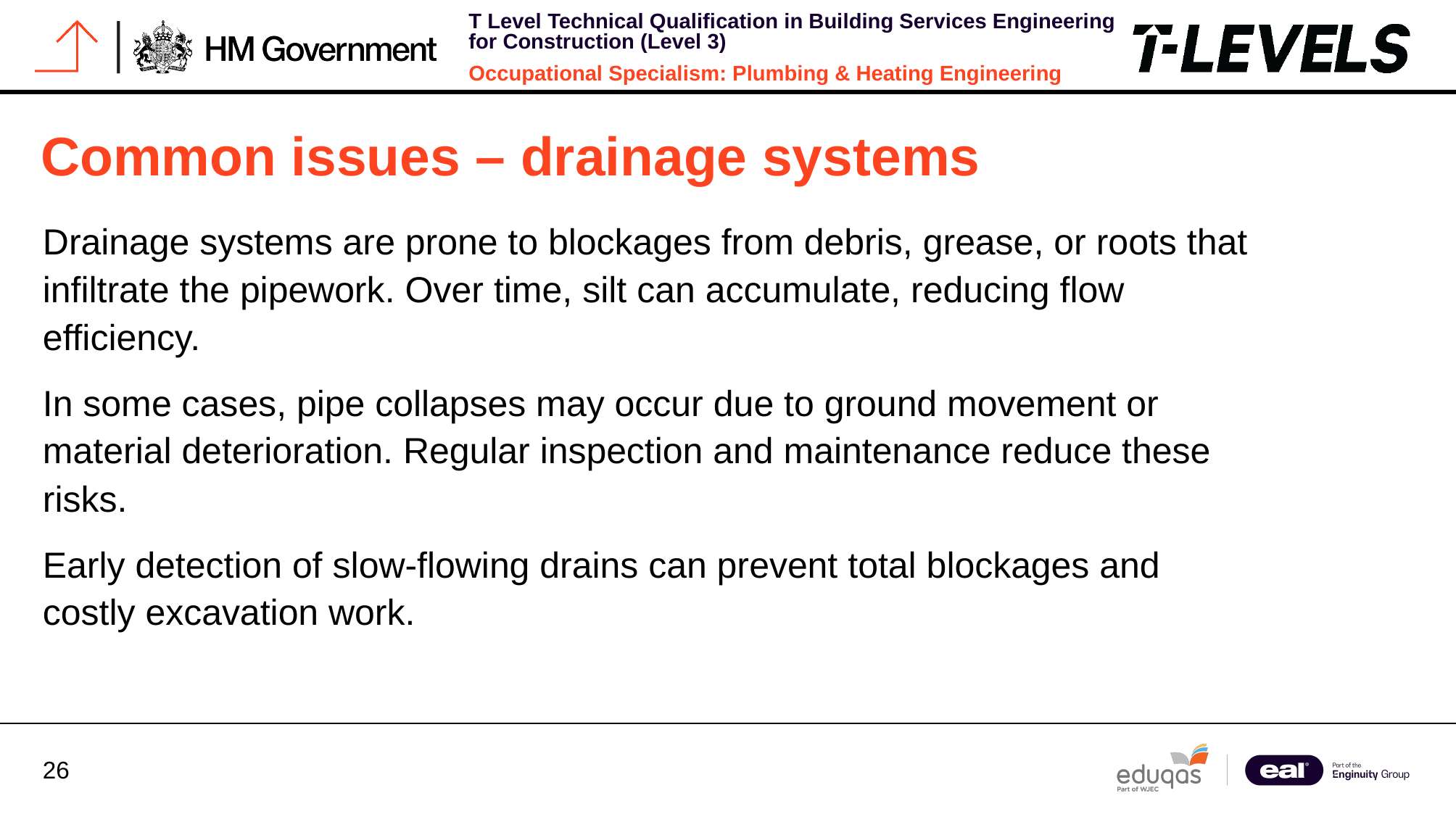

# Common issues – drainage systems
Drainage systems are prone to blockages from debris, grease, or roots that infiltrate the pipework. Over time, silt can accumulate, reducing flow efficiency.
In some cases, pipe collapses may occur due to ground movement or material deterioration. Regular inspection and maintenance reduce these risks.
Early detection of slow-flowing drains can prevent total blockages and costly excavation work.​